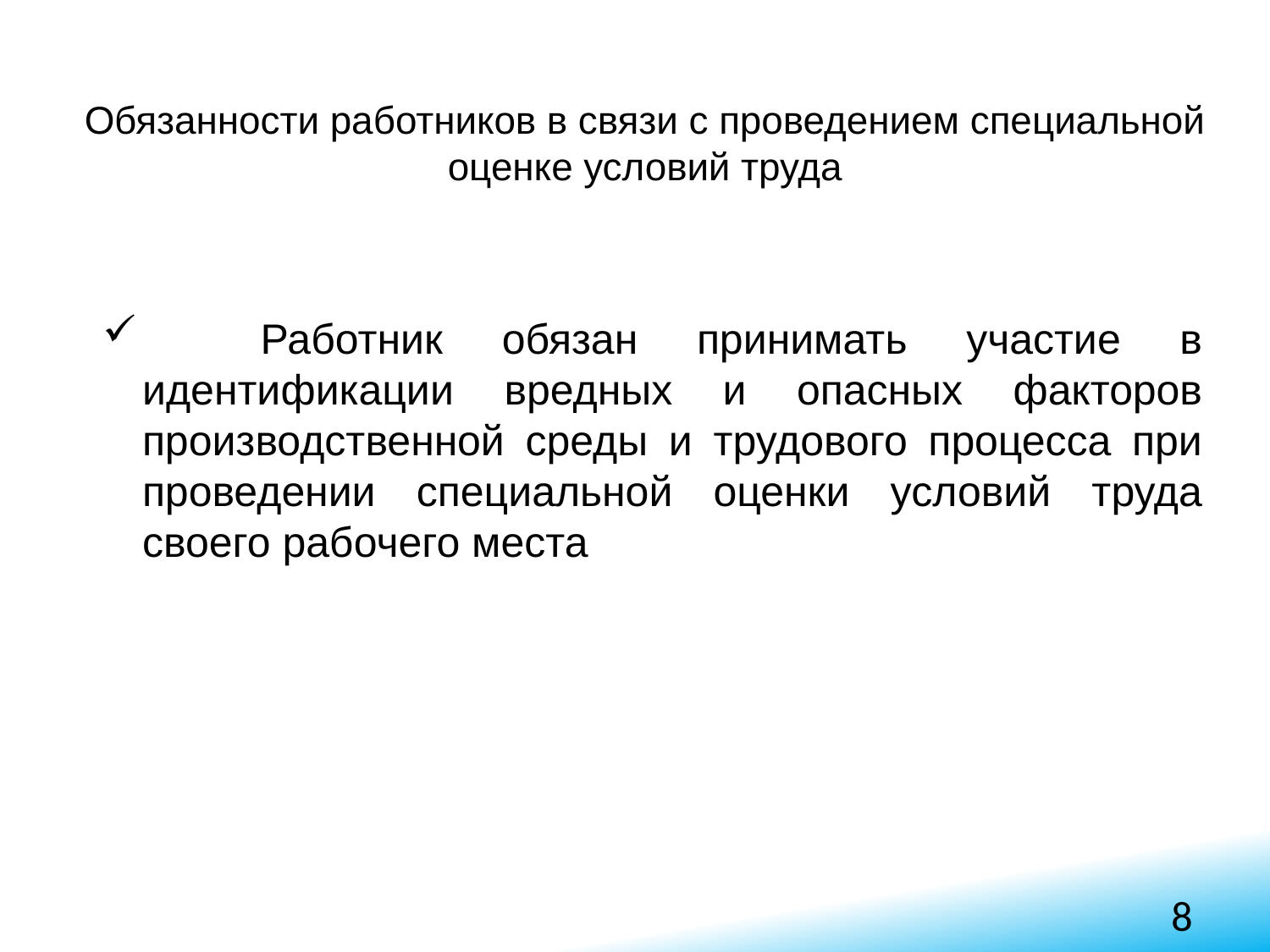

Обязанности работников в связи с проведением специальной оценке условий труда
  Работник обязан принимать участие в идентификации вредных и опасных факторов производственной среды и трудового процесса при проведении специальной оценки условий труда своего рабочего места

8